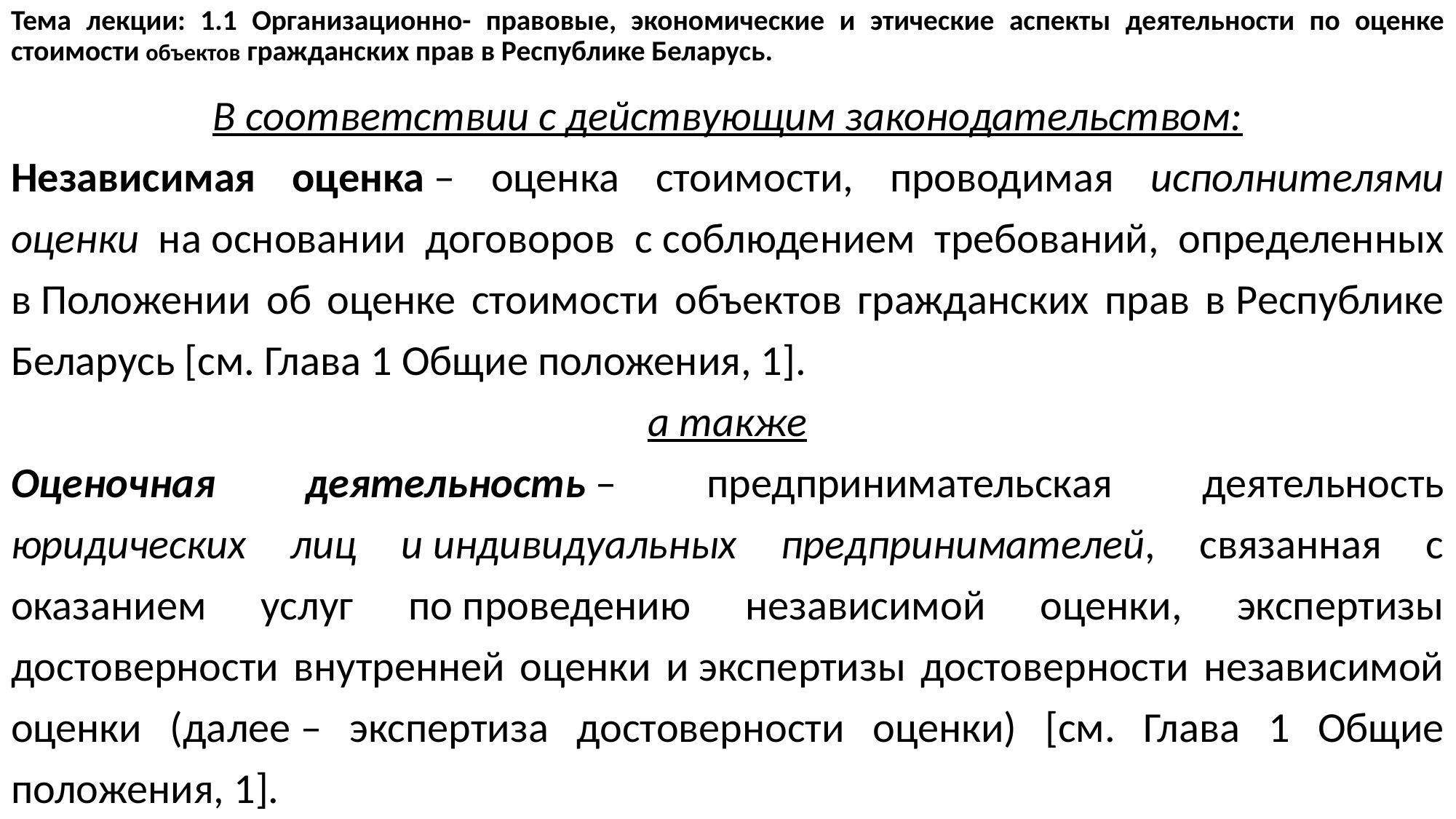

# Тема лекции: 1.1 Организационно- правовые, экономические и этические аспекты деятельности по оценке стоимости объектов гражданских прав в Республике Беларусь.
В соответствии с действующим законодательством:
Независимая оценка – оценка стоимости, проводимая исполнителями оценки на основании договоров с соблюдением требований, определенных в Положении об оценке стоимости объектов гражданских прав в Республике Беларусь [см. Глава 1 Общие положения, 1].
а также
Оценочная деятельность – предпринимательская деятельность юридических лиц и индивидуальных предпринимателей, связанная с оказанием услуг по проведению независимой оценки, экспертизы достоверности внутренней оценки и экспертизы достоверности независимой оценки (далее – экспертиза достоверности оценки) [см. Глава 1 Общие положения, 1].